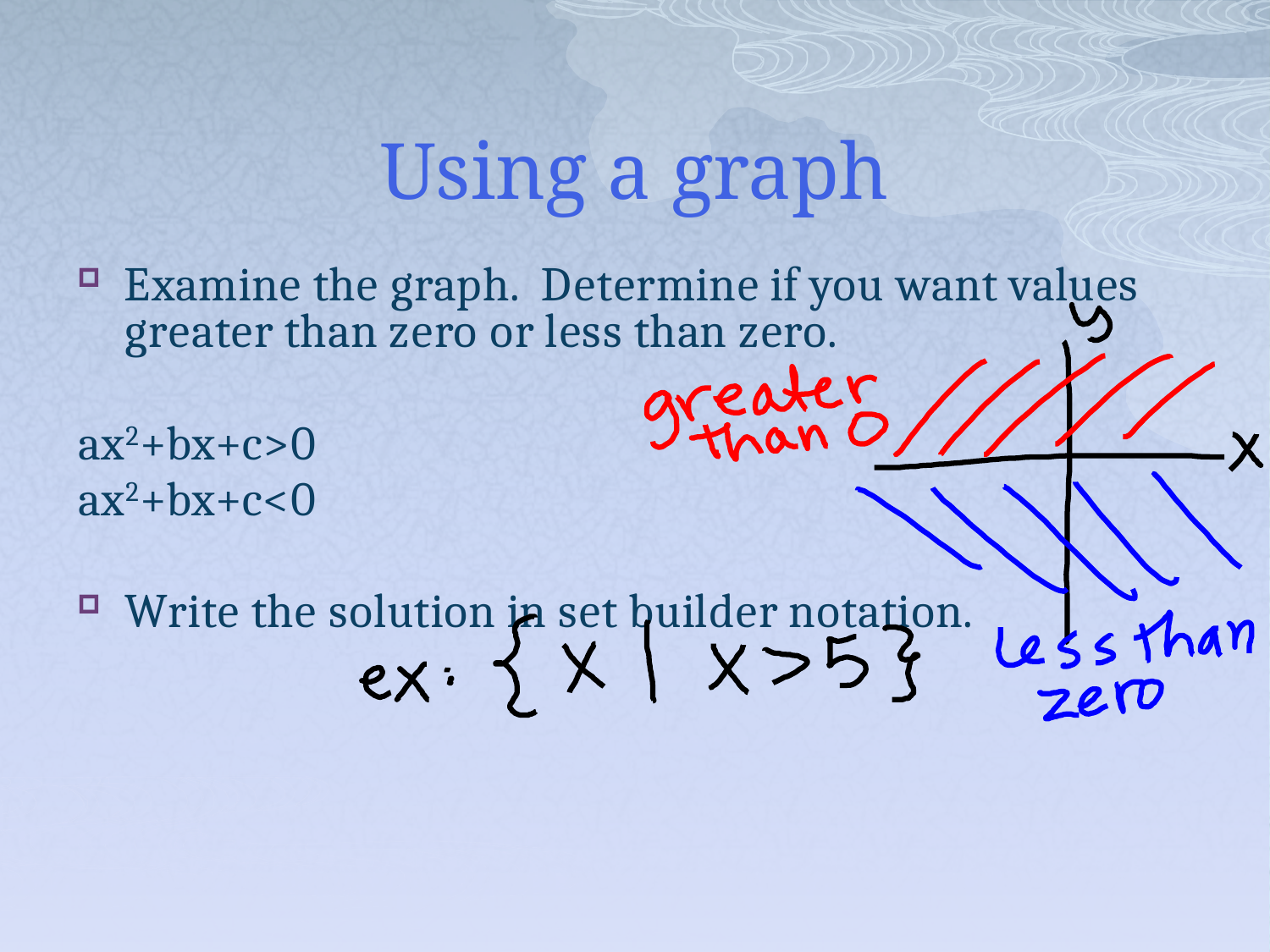

# Using a graph
Examine the graph.  Determine if you want values greater than zero or less than zero.

ax2+bx+c>0
ax2+bx+c<0

Write the solution in set builder notation.